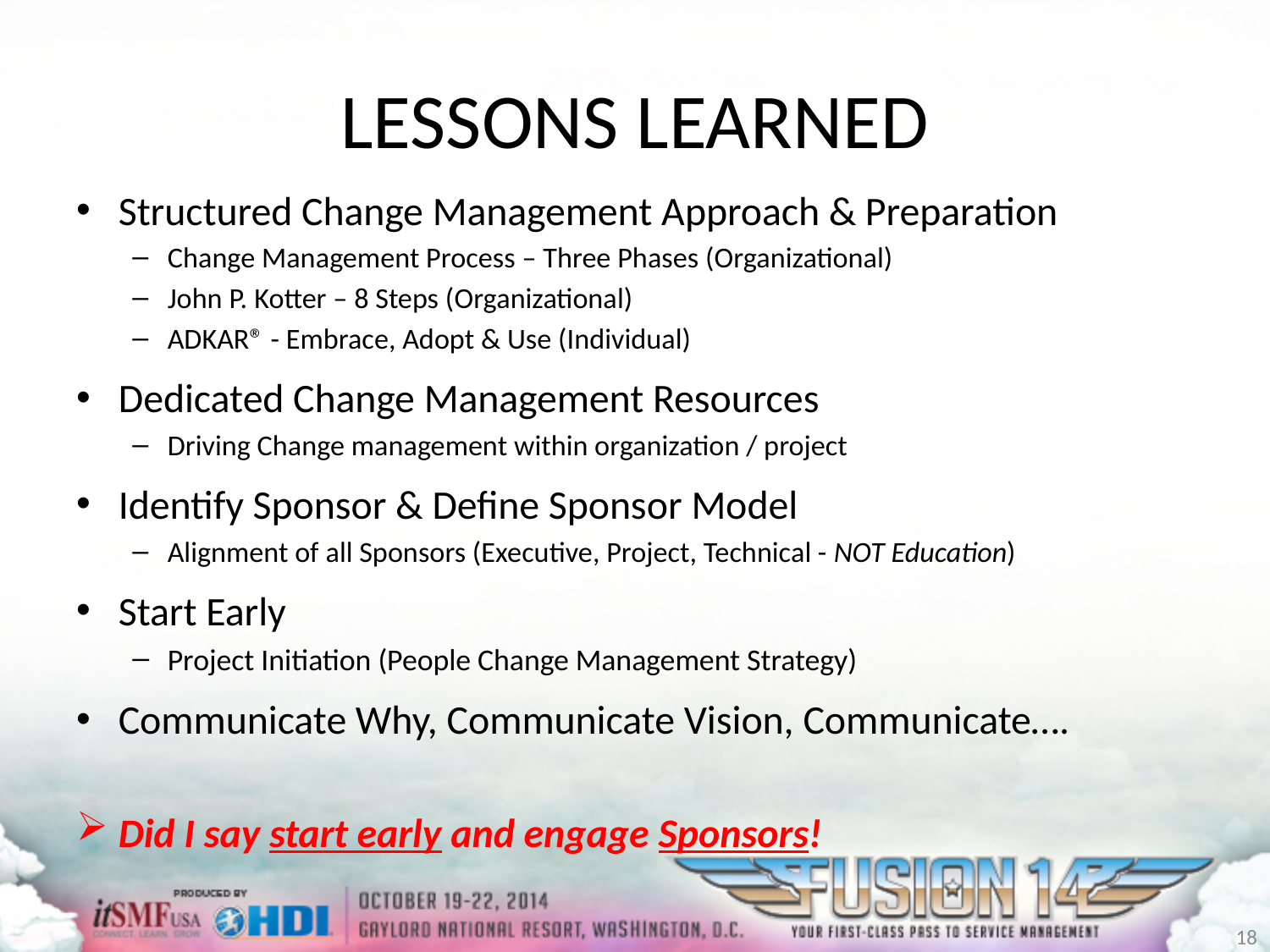

# LESSONS LEARNED
Structured Change Management Approach & Preparation
Change Management Process – Three Phases (Organizational)
John P. Kotter – 8 Steps (Organizational)
ADKAR® - Embrace, Adopt & Use (Individual)
Dedicated Change Management Resources
Driving Change management within organization / project
Identify Sponsor & Define Sponsor Model
Alignment of all Sponsors (Executive, Project, Technical - NOT Education)
Start Early
Project Initiation (People Change Management Strategy)
Communicate Why, Communicate Vision, Communicate….

Did I say start early and engage Sponsors!

18